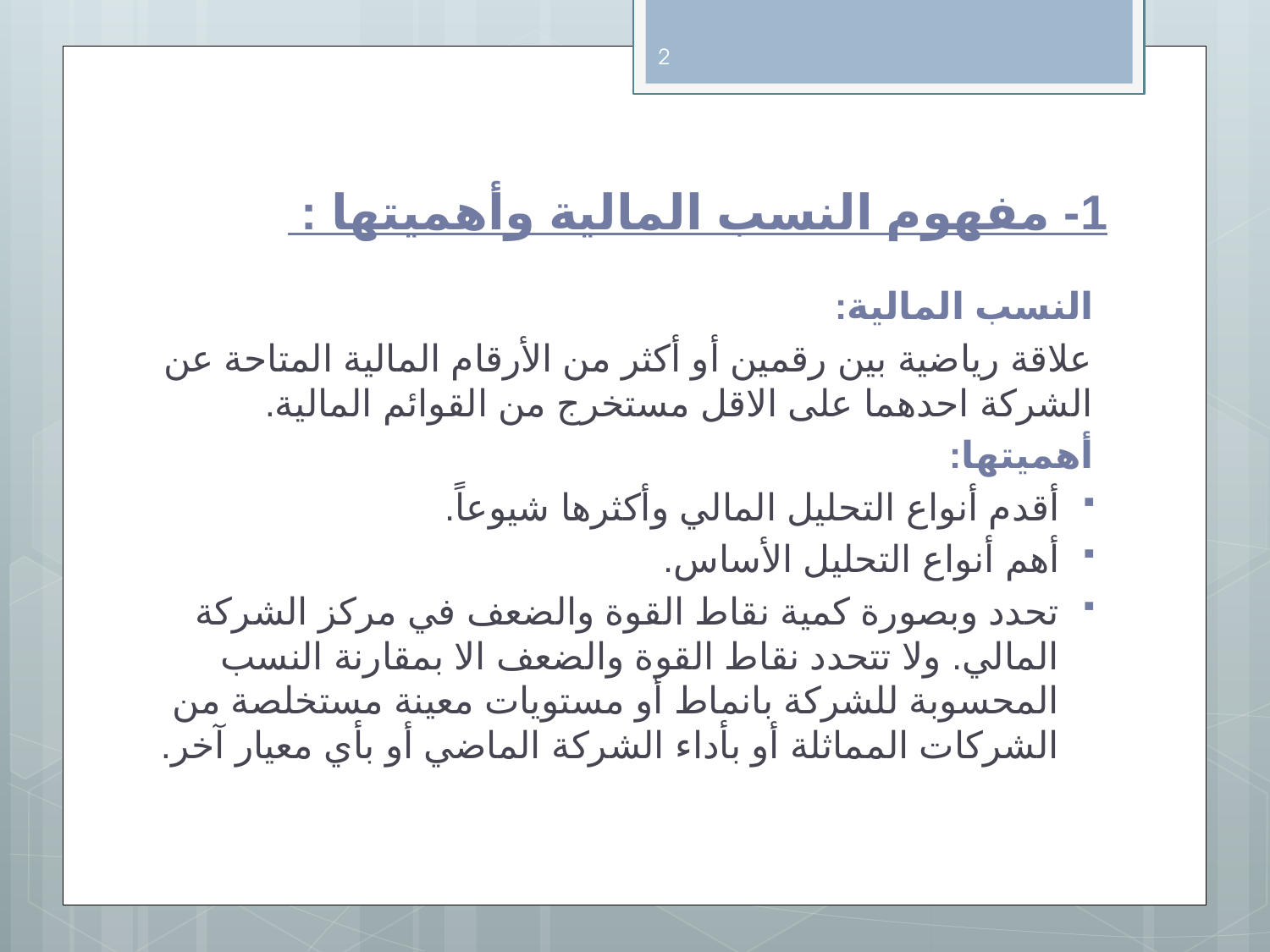

2
# 1- مفهوم النسب المالية وأهميتها :
النسب المالية:
علاقة رياضية بين رقمين أو أكثر من الأرقام المالية المتاحة عن الشركة احدهما على الاقل مستخرج من القوائم المالية.
أهميتها:
أقدم أنواع التحليل المالي وأكثرها شيوعاً.
أهم أنواع التحليل الأساس.
تحدد وبصورة كمية نقاط القوة والضعف في مركز الشركة المالي. ولا تتحدد نقاط القوة والضعف الا بمقارنة النسب المحسوبة للشركة بانماط أو مستويات معينة مستخلصة من الشركات المماثلة أو بأداء الشركة الماضي أو بأي معيار آخر.